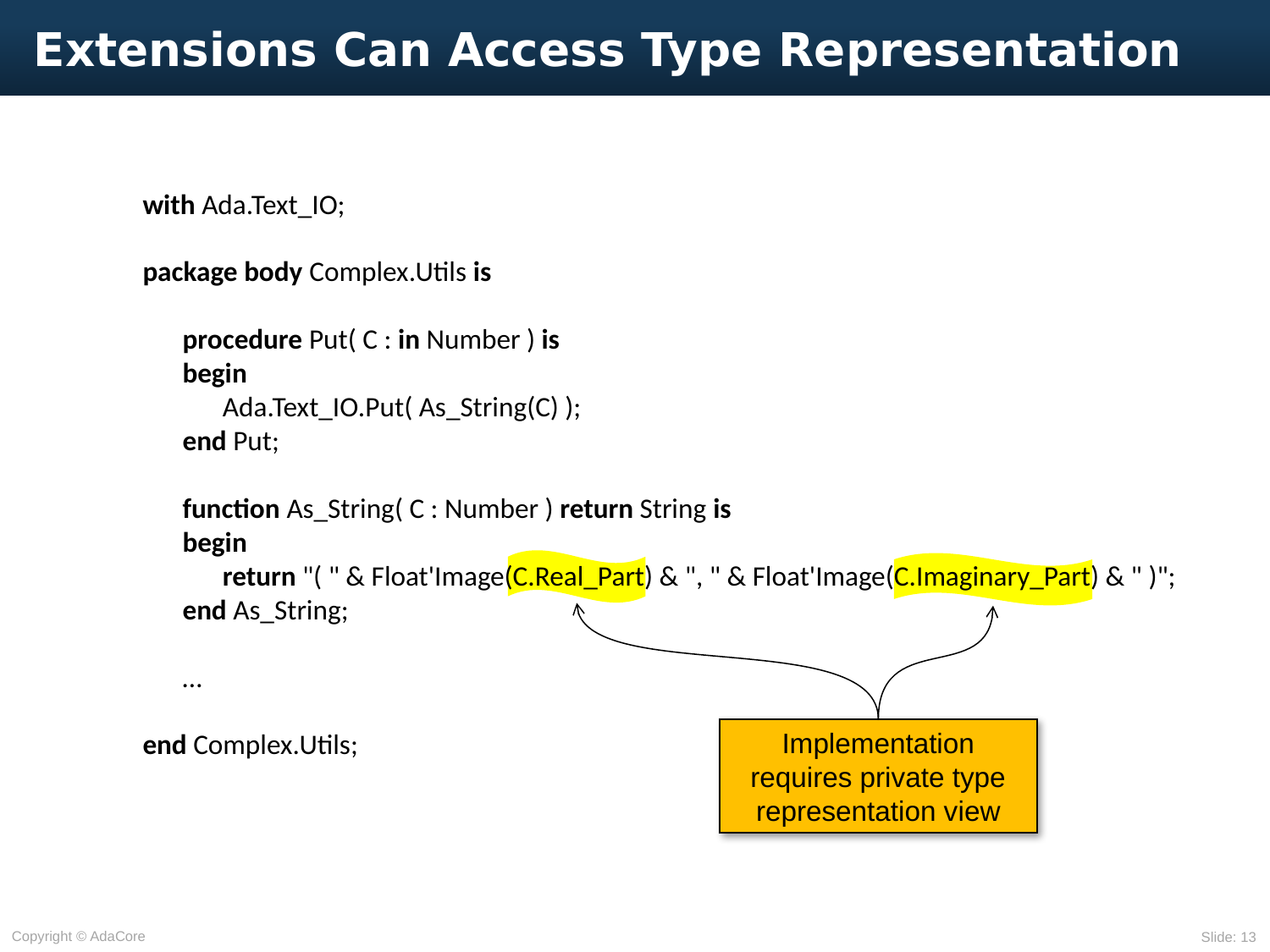

# Extensions Can Access Type Representation
with Ada.Text_IO;

package body Complex.Utils is

	procedure Put( C : in Number ) is
	begin
		Ada.Text_IO.Put( As_String(C) );
	end Put;

	function As_String( C : Number ) return String is
	begin
		return "( " & Float'Image(C.Real_Part) & ", " & Float'Image(C.Imaginary_Part) & " )";
	end As_String;

	…

end Complex.Utils;

Implementation requires private type representation view